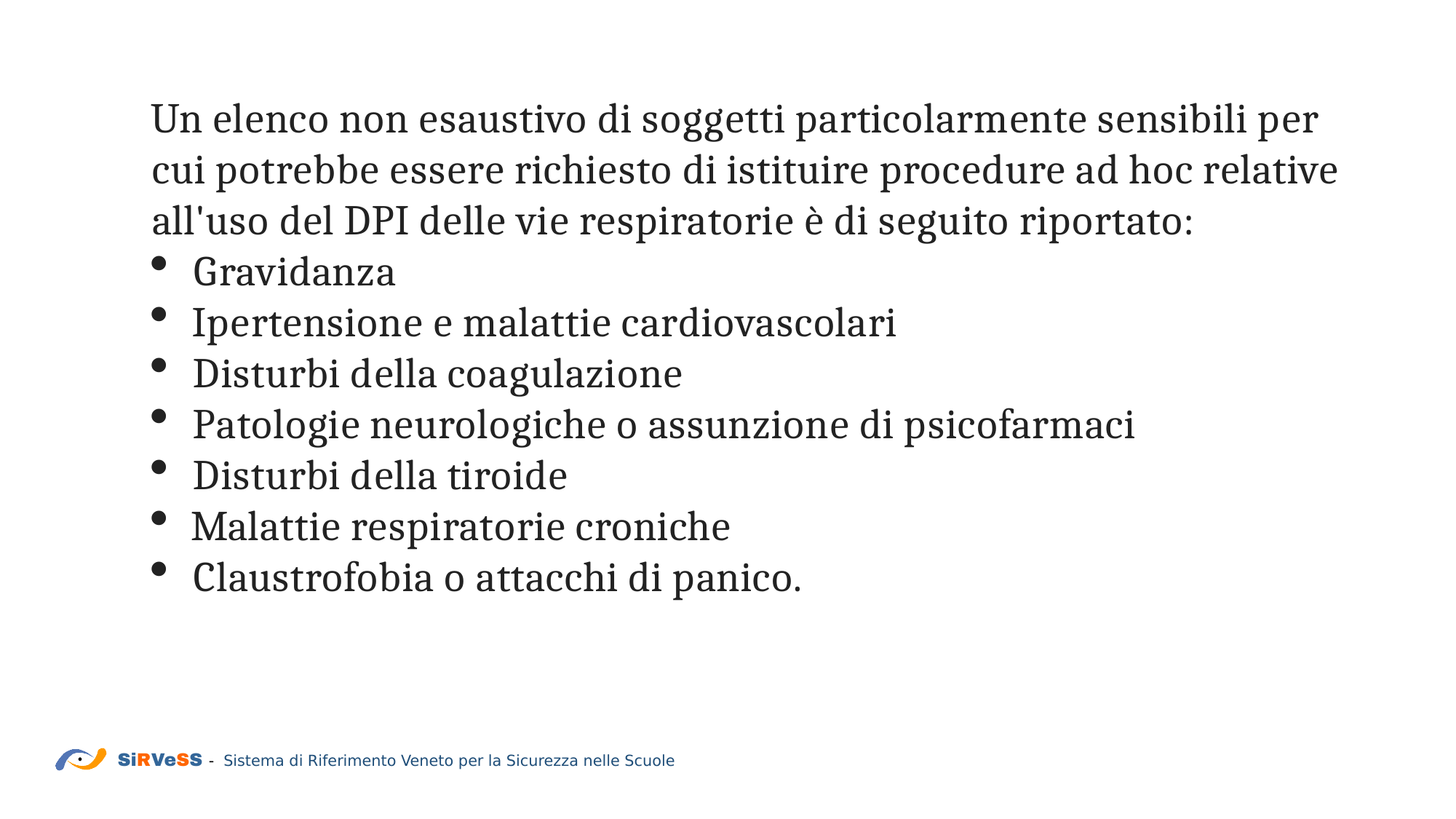

Un elenco non esaustivo di soggetti particolarmente sensibili per cui potrebbe essere richiesto di istituire procedure ad hoc relative all'uso del DPI delle vie respiratorie è di seguito riportato:
Gravidanza
Ipertensione e malattie cardiovascolari
Disturbi della coagulazione
Patologie neurologiche o assunzione di psicofarmaci
Disturbi della tiroide
Malattie respiratorie croniche
Claustrofobia o attacchi di panico.